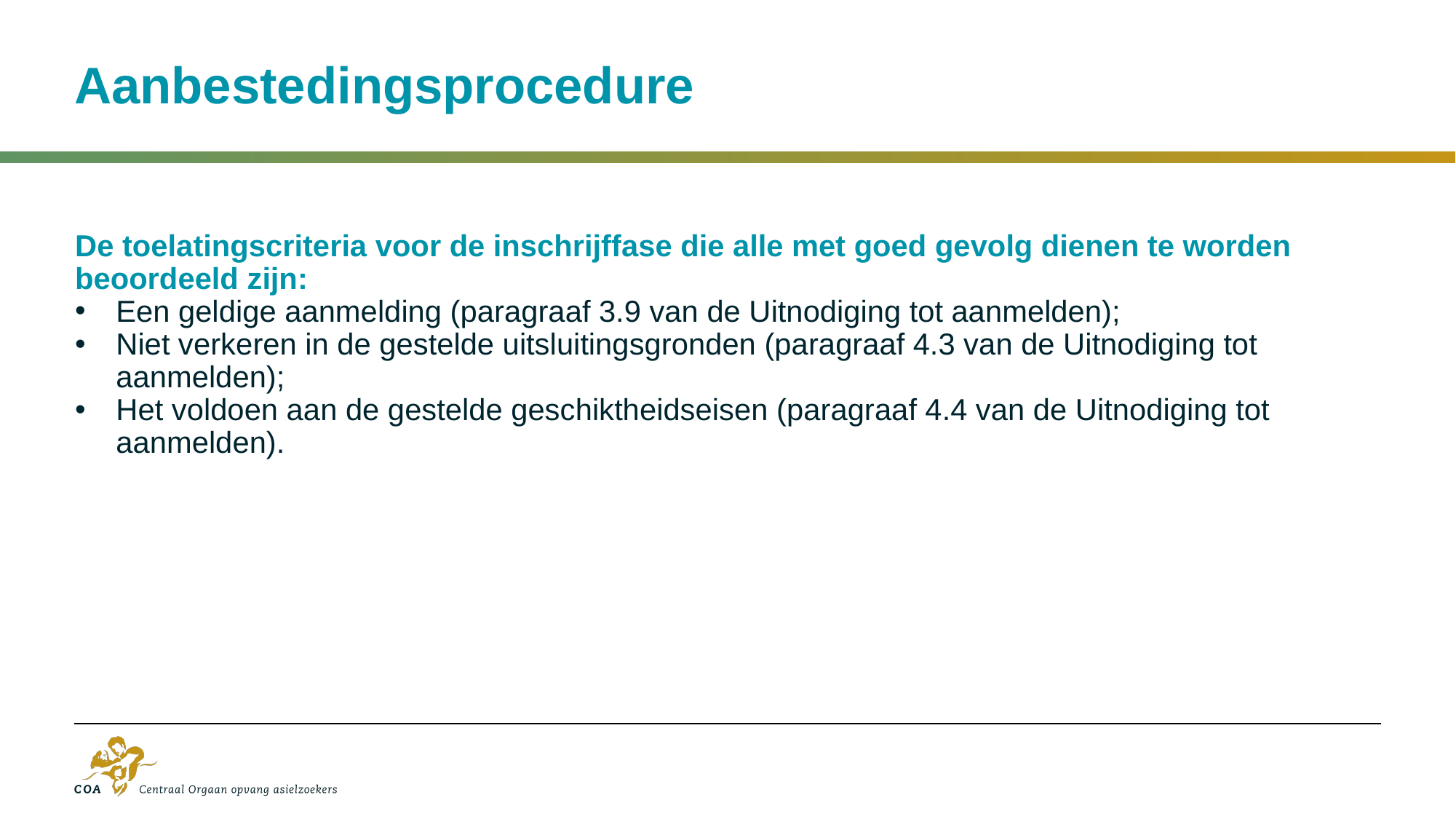

# Aanbestedingsprocedure
De toelatingscriteria voor de inschrijffase die alle met goed gevolg dienen te worden beoordeeld zijn:
Een geldige aanmelding (paragraaf 3.9 van de Uitnodiging tot aanmelden);
Niet verkeren in de gestelde uitsluitingsgronden (paragraaf 4.3 van de Uitnodiging tot aanmelden);
Het voldoen aan de gestelde geschiktheidseisen (paragraaf 4.4 van de Uitnodiging tot aanmelden).